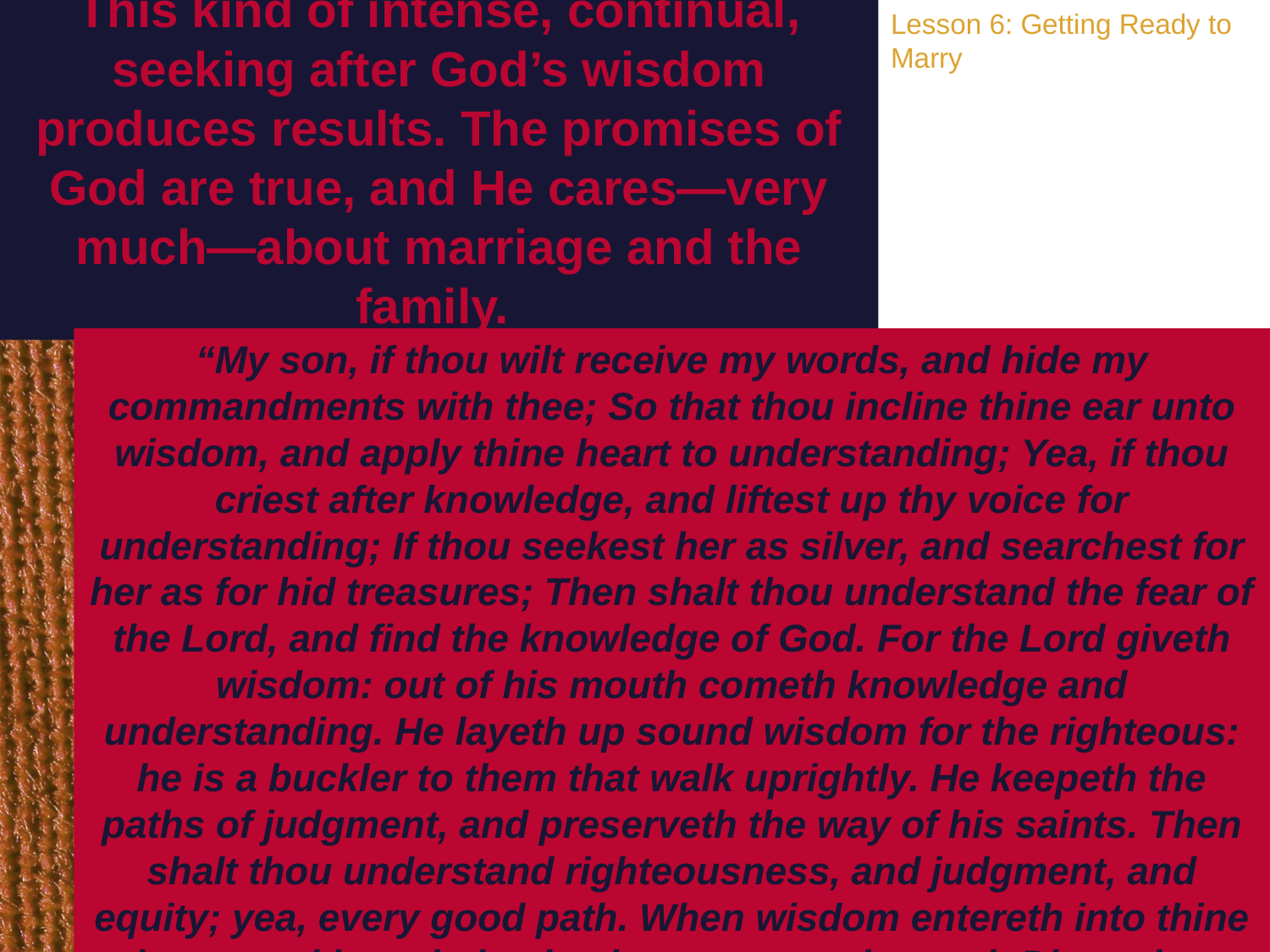

This kind of intense, continual, seeking after God’s wisdom produces results. The promises of God are true, and He cares—very much—about marriage and the family.
Lesson 6: Getting Ready to Marry
“My son, if thou wilt receive my words, and hide my commandments with thee; So that thou incline thine ear unto wisdom, and apply thine heart to understanding; Yea, if thou criest after knowledge, and liftest up thy voice for understanding; If thou seekest her as silver, and searchest for her as for hid treasures; Then shalt thou understand the fear of the Lord, and find the knowledge of God. For the Lord giveth wisdom: out of his mouth cometh knowledge and understanding. He layeth up sound wisdom for the righteous: he is a buckler to them that walk uprightly. He keepeth the paths of judgment, and preserveth the way of his saints. Then shalt thou understand righteousness, and judgment, and equity; yea, every good path. When wisdom entereth into thine heart, and knowledge is pleasant unto thy soul; Discretion shall preserve thee, understanding shall keep thee:” (Proverbs 2:1-11).